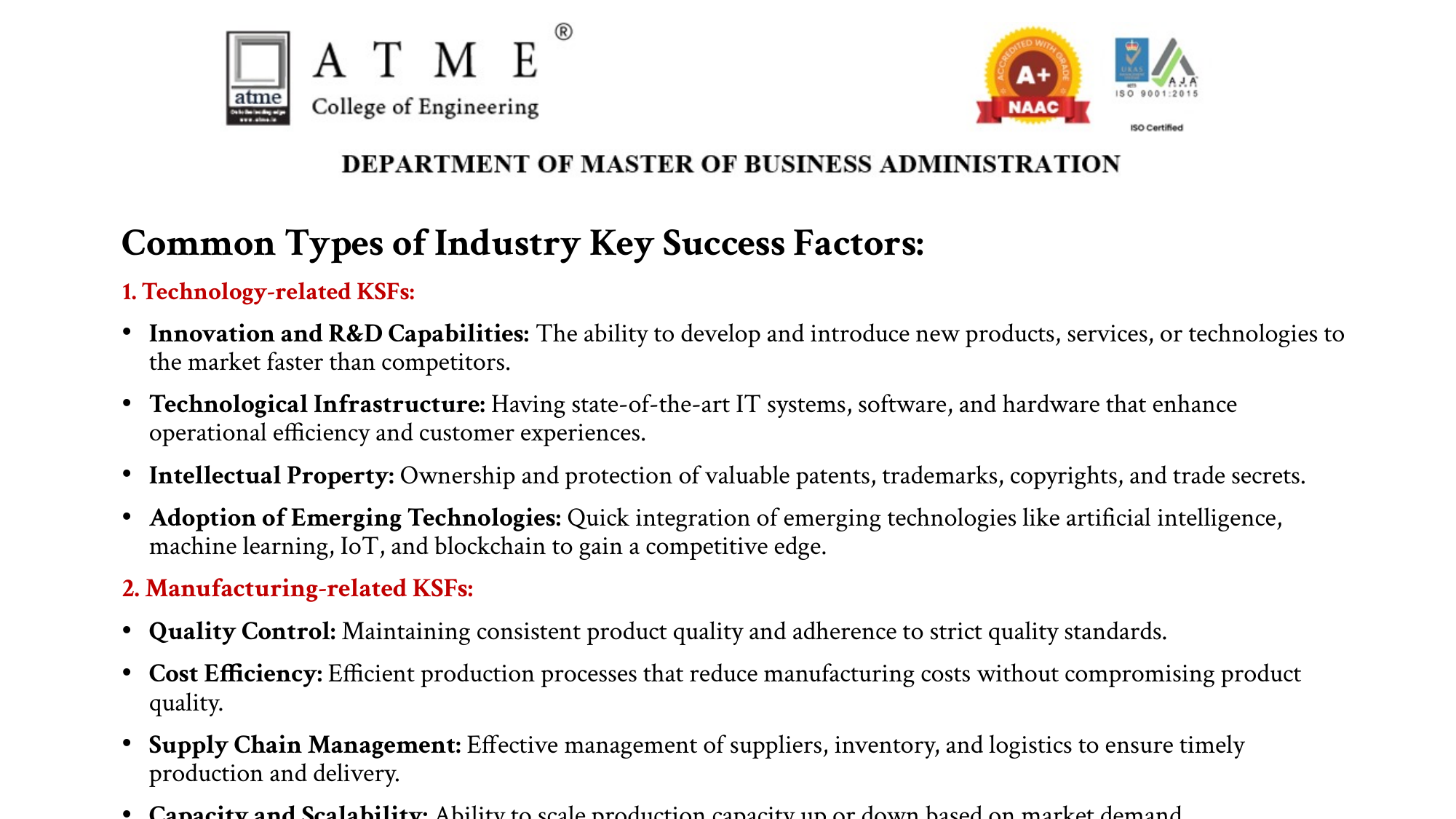

Common Types of Industry Key Success Factors:
1. Technology-related KSFs:
Innovation and R&D Capabilities: The ability to develop and introduce new products, services, or technologies to the market faster than competitors.
Technological Infrastructure: Having state-of-the-art IT systems, software, and hardware that enhance operational efficiency and customer experiences.
Intellectual Property: Ownership and protection of valuable patents, trademarks, copyrights, and trade secrets.
Adoption of Emerging Technologies: Quick integration of emerging technologies like artificial intelligence, machine learning, IoT, and blockchain to gain a competitive edge.
2. Manufacturing-related KSFs:
Quality Control: Maintaining consistent product quality and adherence to strict quality standards.
Cost Efficiency: Efficient production processes that reduce manufacturing costs without compromising product quality.
Supply Chain Management: Effective management of suppliers, inventory, and logistics to ensure timely production and delivery.
Capacity and Scalability: Ability to scale production capacity up or down based on market demand.